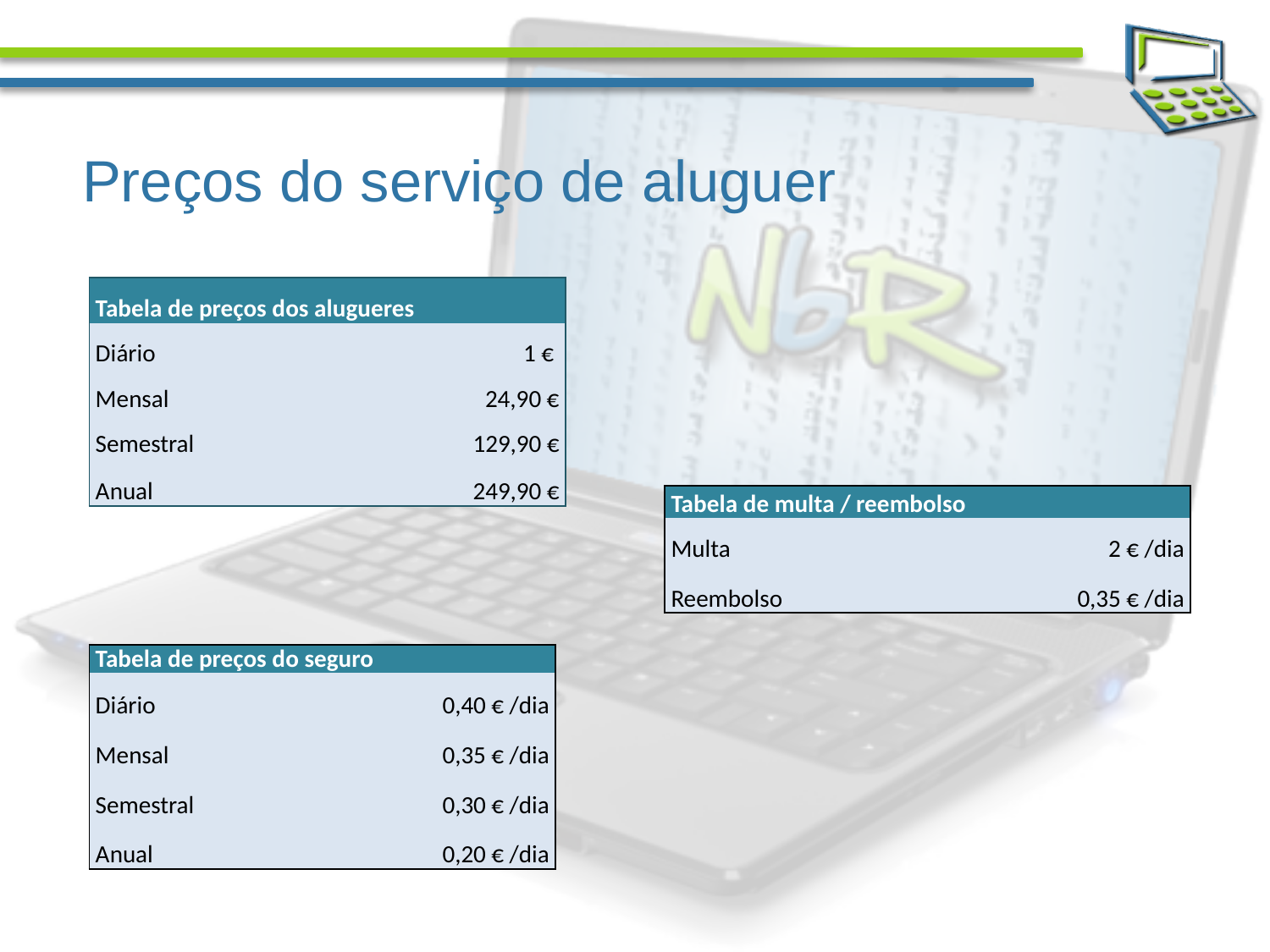

# Preços do serviço de aluguer
| Tabela de preços dos alugueres |  |
| --- | --- |
| Diário | 1 € |
| Mensal | 24,90 € |
| Semestral | 129,90 € |
| Anual | 249,90 € |
| Tabela de multa / reembolso |  |
| --- | --- |
| Multa | 2 € /dia |
| Reembolso | 0,35 € /dia |
| Tabela de preços do seguro |  |
| --- | --- |
| Diário | 0,40 € /dia |
| Mensal | 0,35 € /dia |
| Semestral | 0,30 € /dia |
| Anual | 0,20 € /dia |